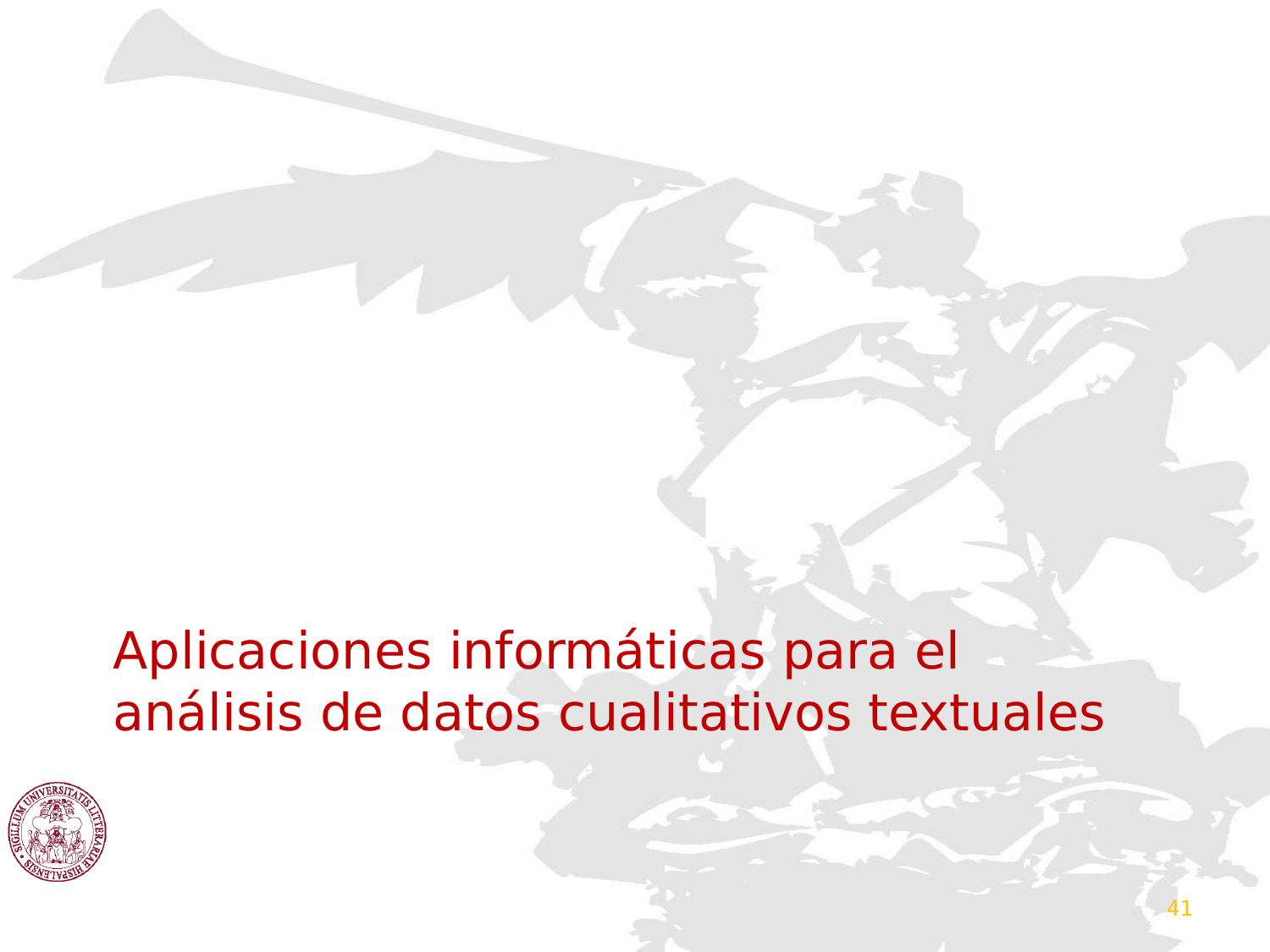

# Aplicaciones informáticas para el análisis de datos cualitativos textuales
41